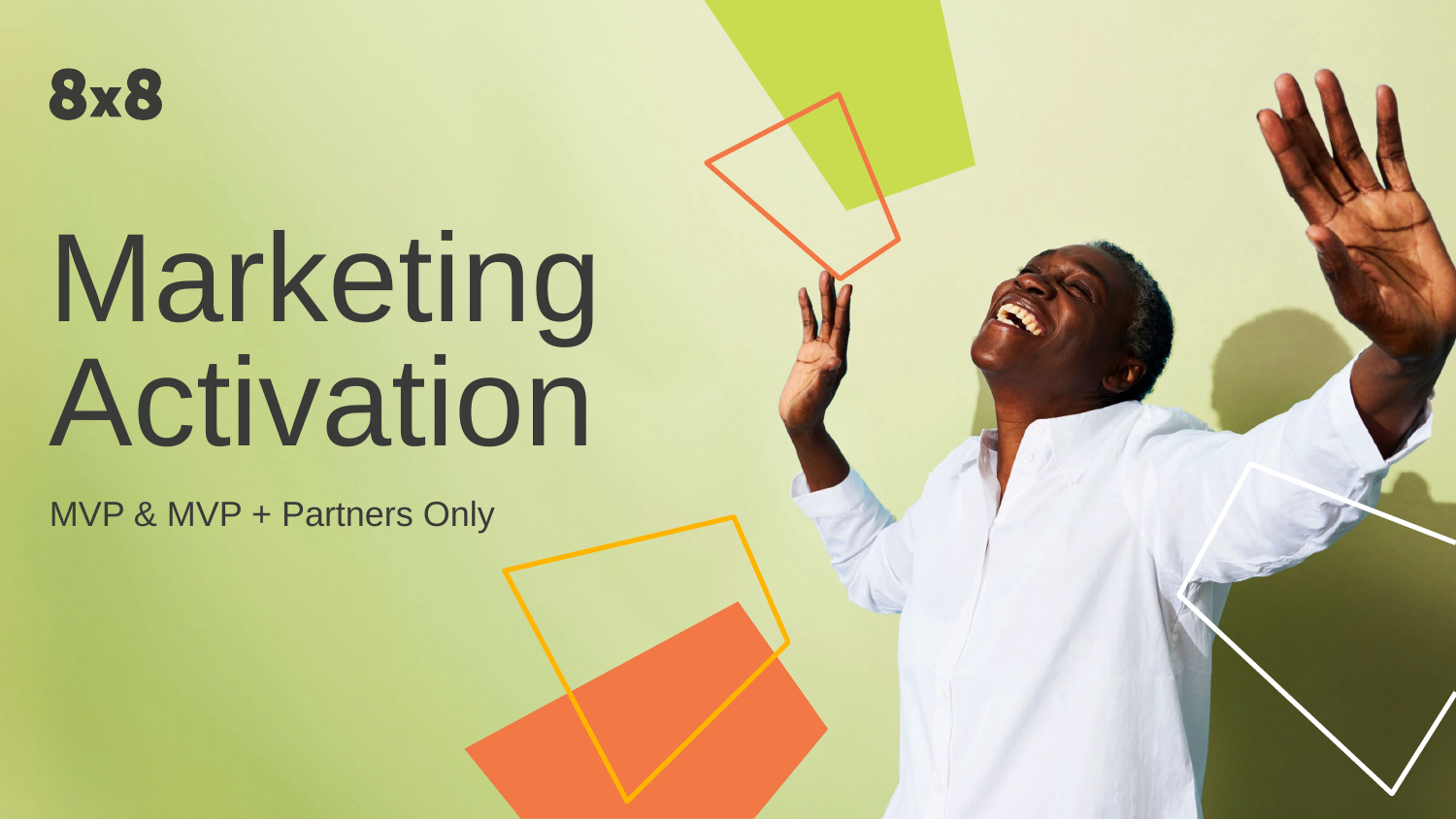

# Marketing Activation
MVP & MVP + Partners Only